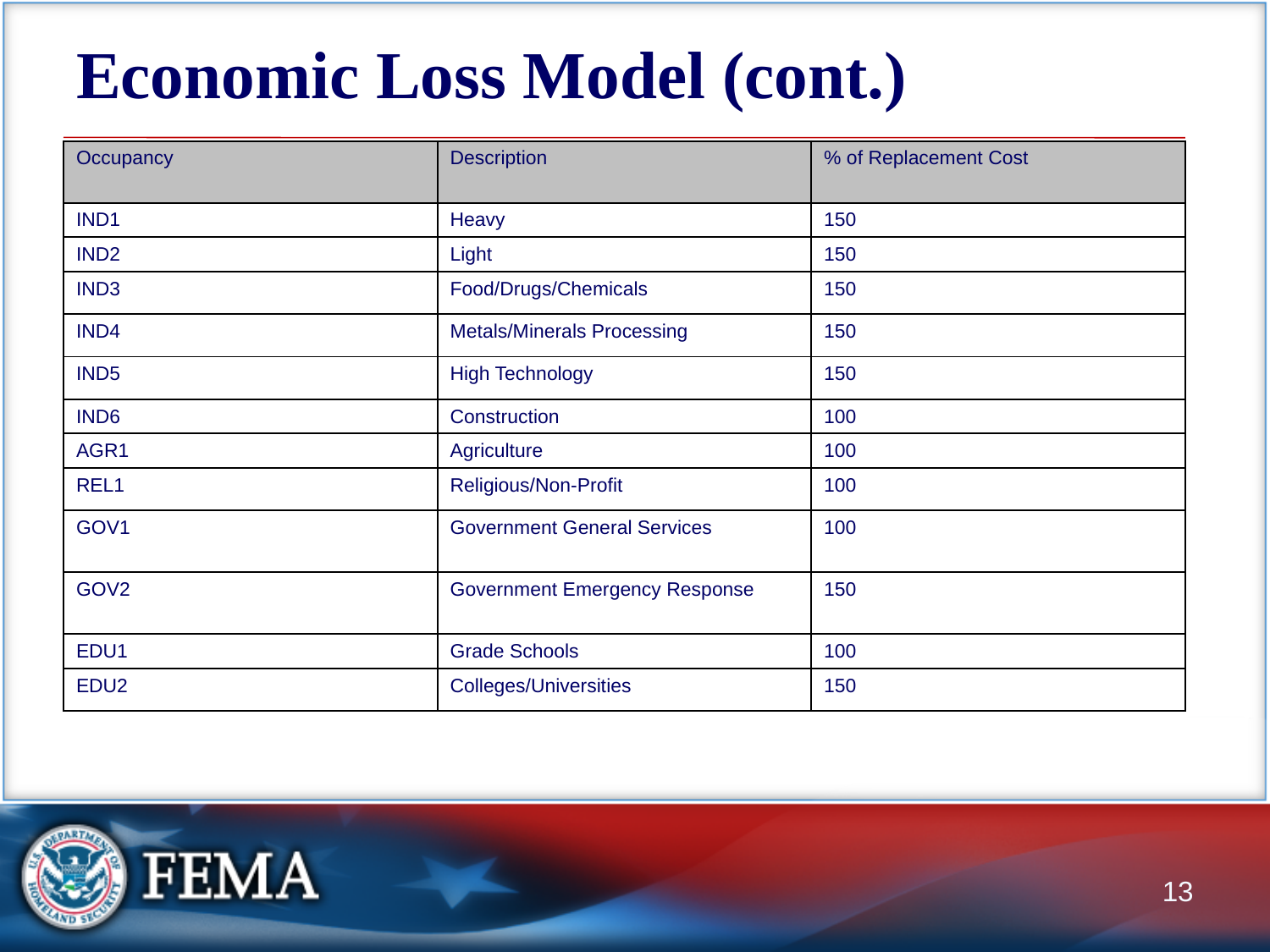

# Economic Loss Model (cont.)
| Occupancy | Description | % of Replacement Cost |
| --- | --- | --- |
| IND1 | Heavy | 150 |
| IND2 | Light | 150 |
| IND3 | Food/Drugs/Chemicals | 150 |
| IND4 | Metals/Minerals Processing | 150 |
| IND5 | High Technology | 150 |
| IND6 | Construction | 100 |
| AGR1 | Agriculture | 100 |
| REL1 | Religious/Non-Profit | 100 |
| GOV1 | Government General Services | 100 |
| GOV2 | Government Emergency Response | 150 |
| EDU1 | Grade Schools | 100 |
| EDU2 | Colleges/Universities | 150 |
13